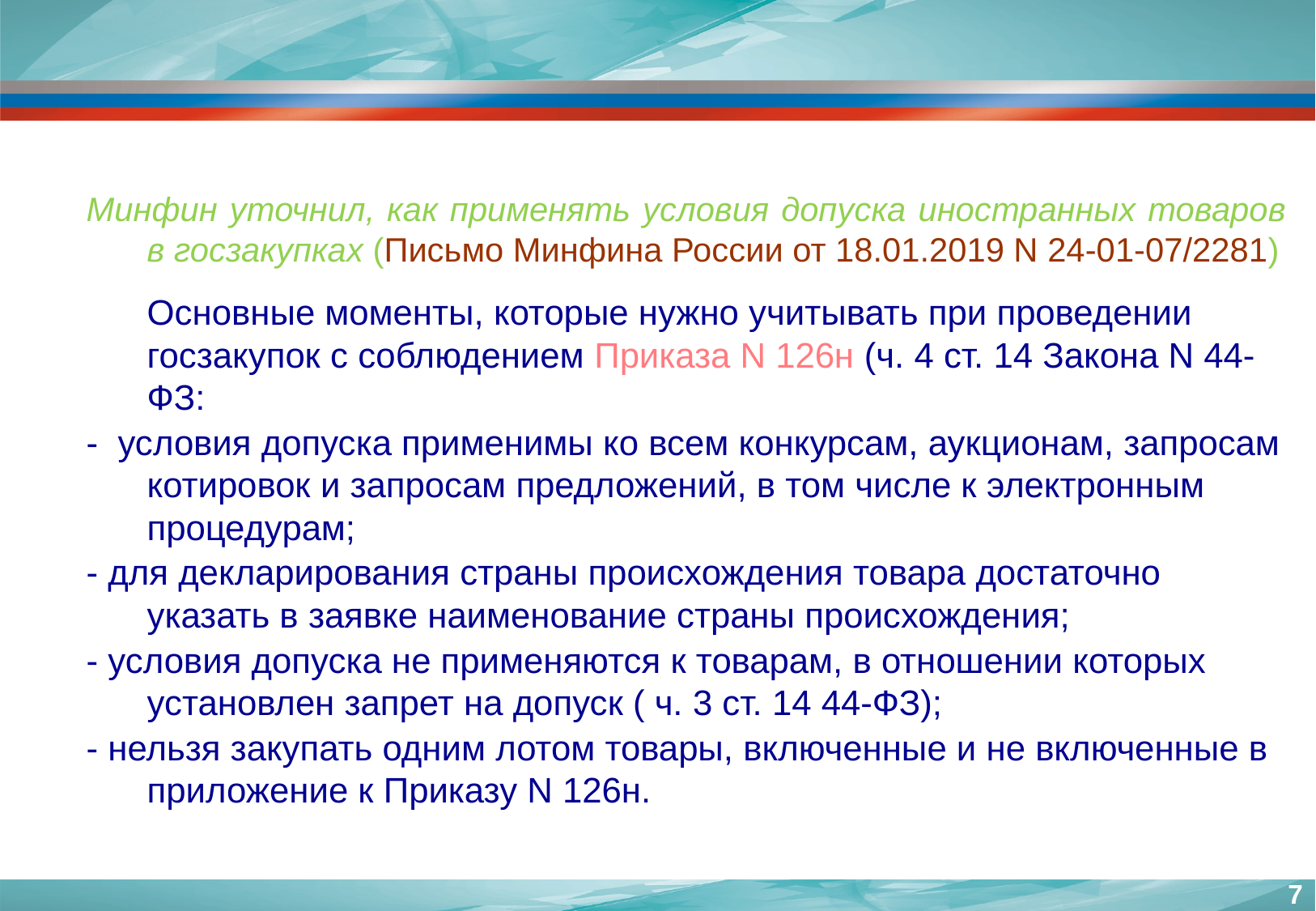

Минфин уточнил, как применять условия допуска иностранных товаров в госзакупках (Письмо Минфина России от 18.01.2019 N 24-01-07/2281)

	Основные моменты, которые нужно учитывать при проведении госзакупок с соблюдением Приказа N 126н (ч. 4 ст. 14 Закона N 44-ФЗ:
-  условия допуска применимы ко всем конкурсам, аукционам, запросам котировок и запросам предложений, в том числе к электронным процедурам;
- для декларирования страны происхождения товара достаточно указать в заявке наименование страны происхождения;
- условия допуска не применяются к товарам, в отношении которых установлен запрет на допуск ( ч. 3 ст. 14 44-ФЗ);
- нельзя закупать одним лотом товары, включенные и не включенные в приложение к Приказу N 126н.

7